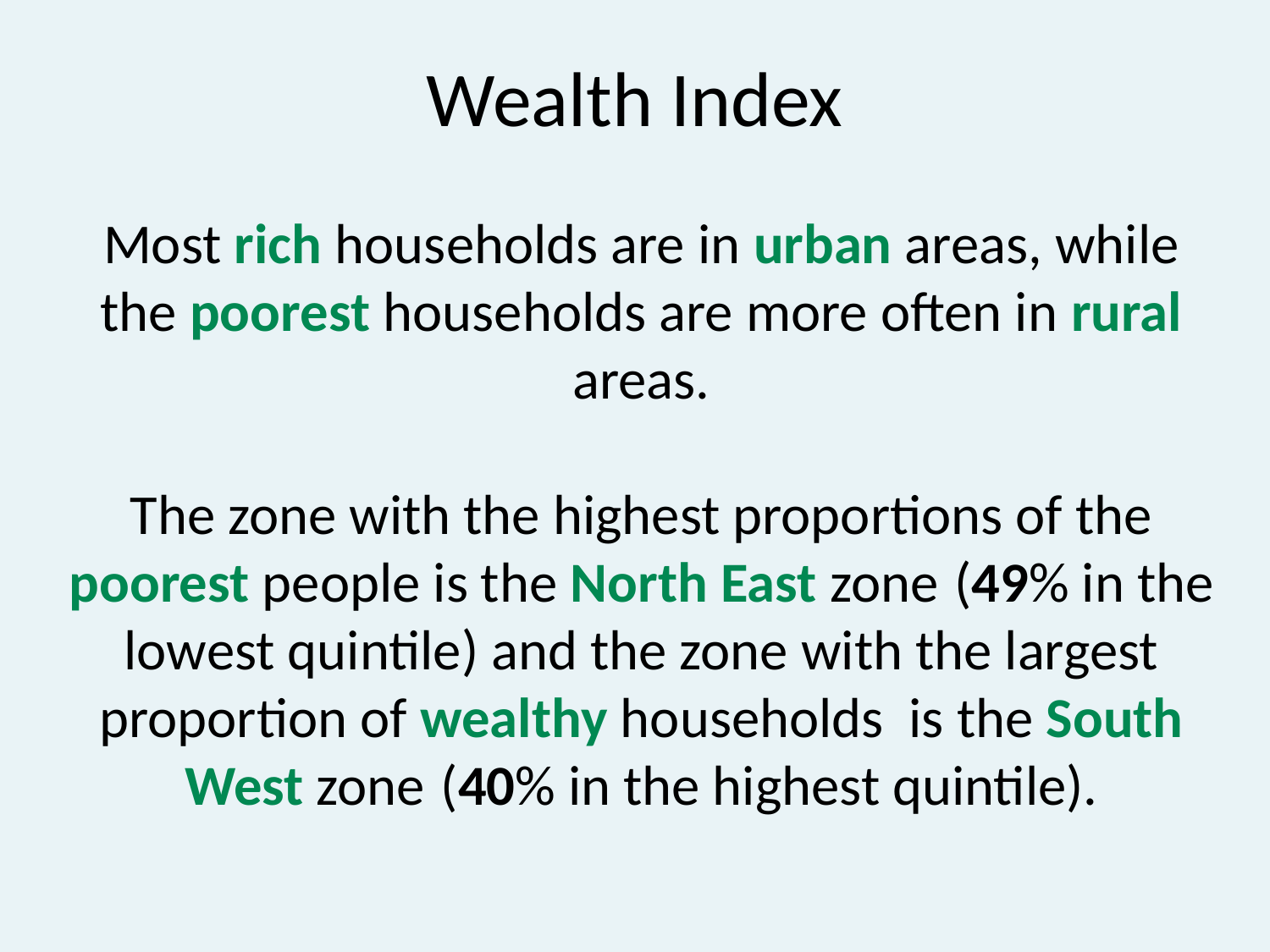

# Wealth Index
Most rich households are in urban areas, while the poorest households are more often in rural areas.

The zone with the highest proportions of the poorest people is the North East zone (49% in the lowest quintile) and the zone with the largest proportion of wealthy households  is the South West zone (40% in the highest quintile).